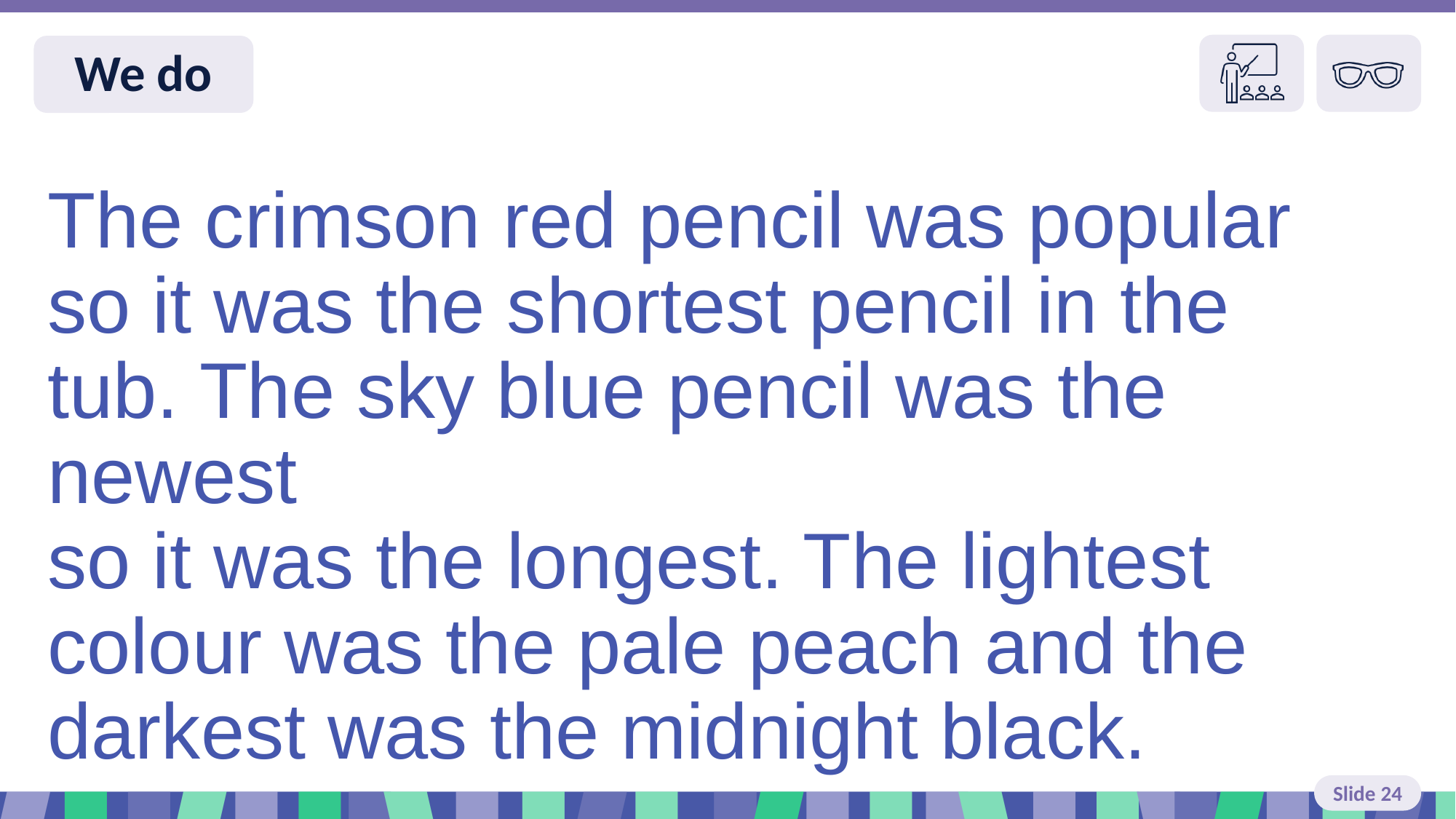

# Slide 24 We do
The crimson red pencil was popular
so it was the shortest pencil in the tub. The sky blue pencil was the newest
so it was the longest. The lightest colour was the pale peach and the darkest was the midnight black.